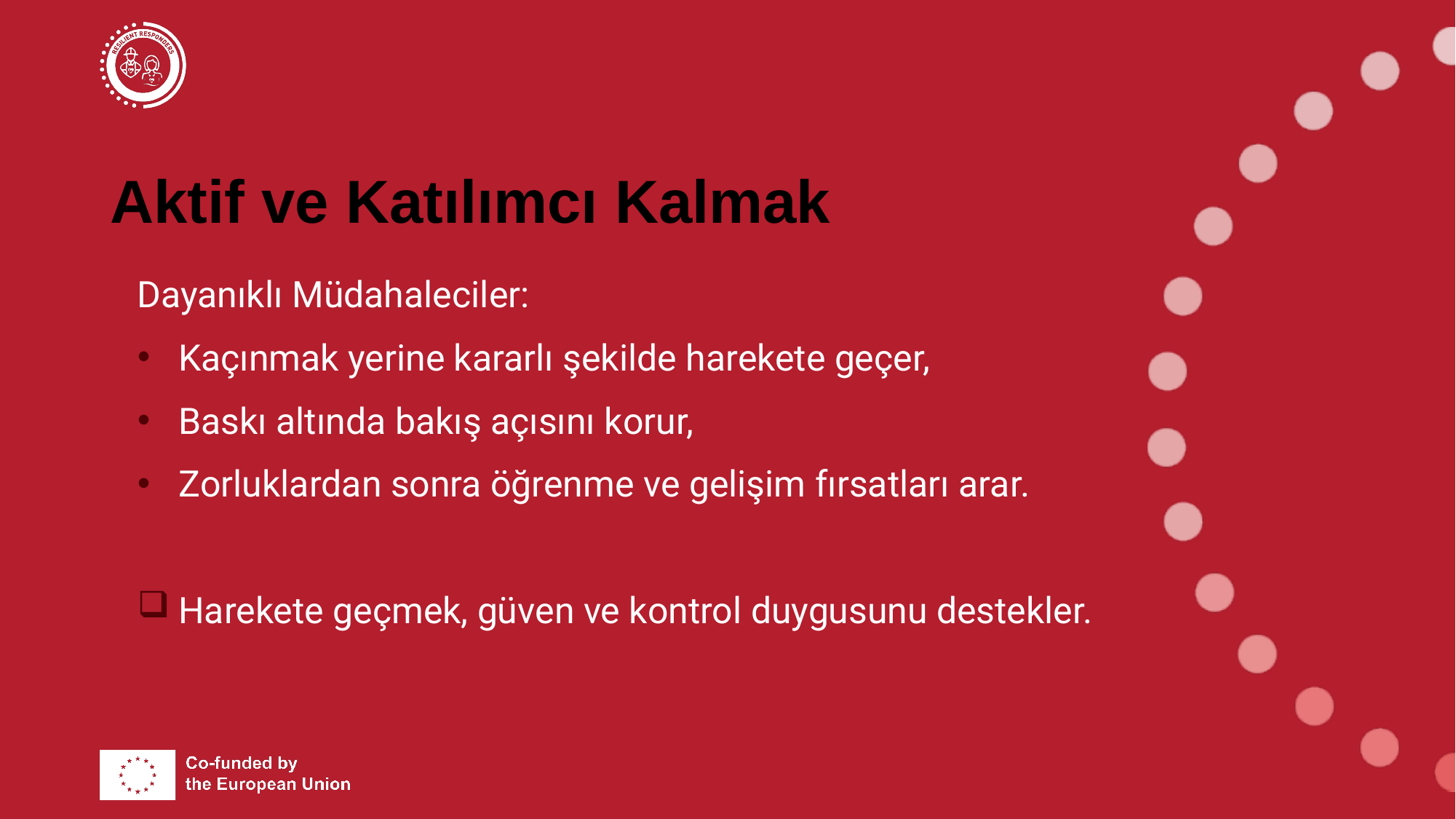

# Aktif ve Katılımcı Kalmak
Dayanıklı Müdahaleciler:
Kaçınmak yerine kararlı şekilde harekete geçer,
Baskı altında bakış açısını korur,
Zorluklardan sonra öğrenme ve gelişim fırsatları arar.

Harekete geçmek, güven ve kontrol duygusunu destekler.